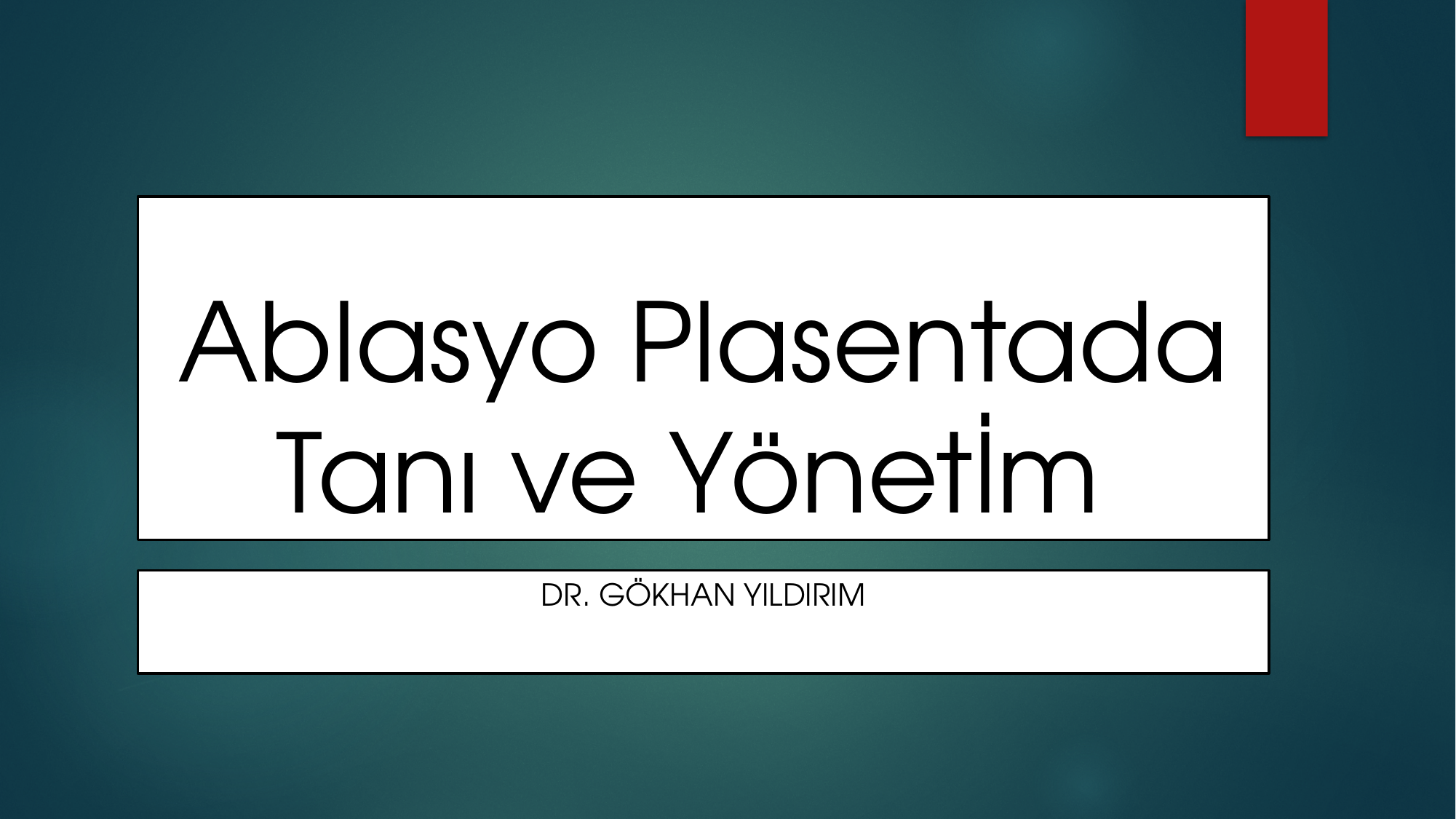

# Ablasyo Plasentada Tanı ve Yönetİm
Dr. Gökhan YILDIRIM